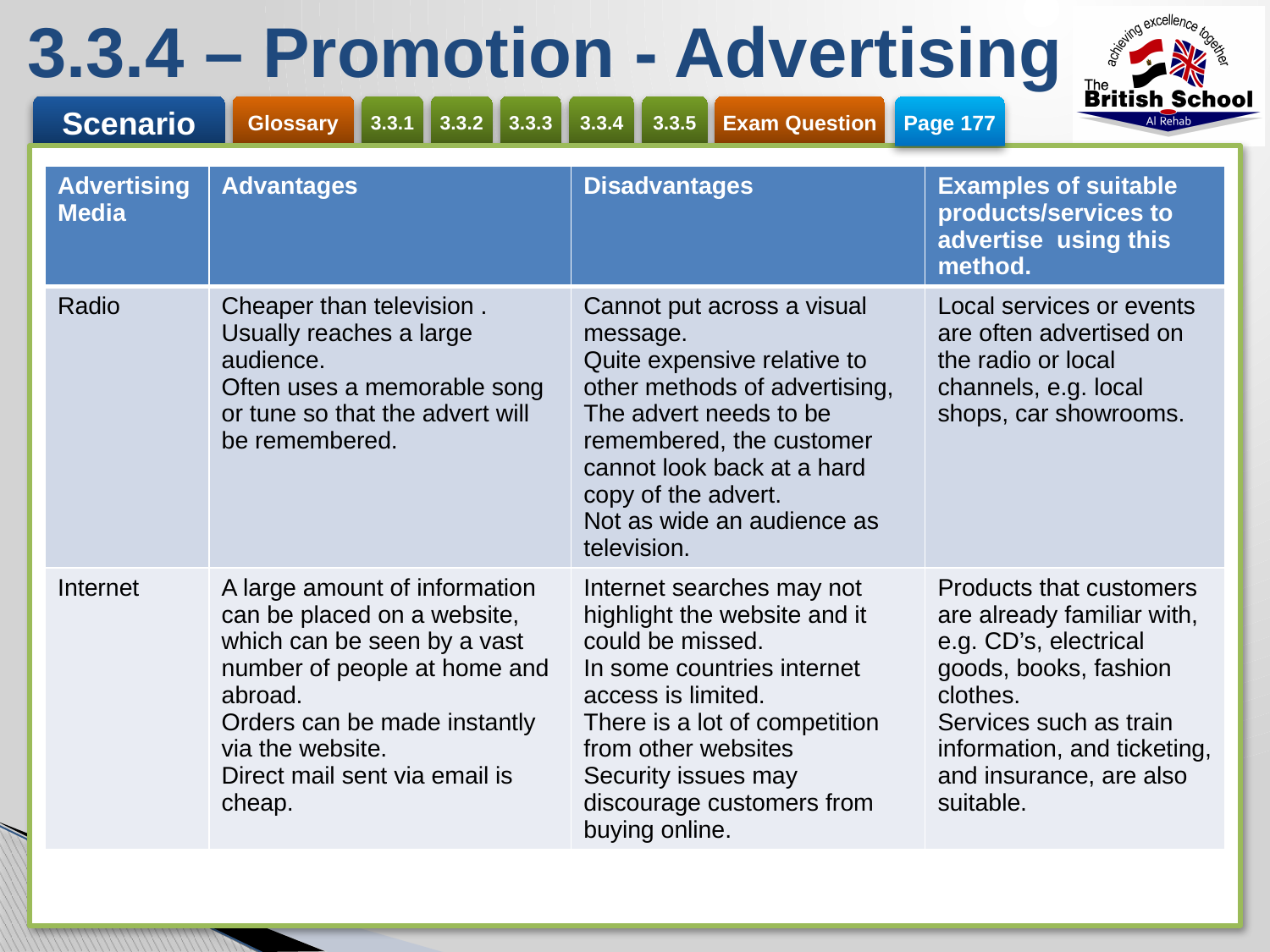

# 3.3.4 – Promotion - Advertising
Page 177
| Advertising Media | Advantages | Disadvantages | Examples of suitable products/services to advertise using this method. |
| --- | --- | --- | --- |
| Radio | Cheaper than television . Usually reaches a large audience. Often uses a memorable song or tune so that the advert will be remembered. | Cannot put across a visual message. Quite expensive relative to other methods of advertising, The advert needs to be remembered, the customer cannot look back at a hard copy of the advert. Not as wide an audience as television. | Local services or events are often advertised on the radio or local channels, e.g. local shops, car showrooms. |
| Internet | A large amount of information can be placed on a website, which can be seen by a vast number of people at home and abroad. Orders can be made instantly via the website. Direct mail sent via email is cheap. | Internet searches may not highlight the website and it could be missed. In some countries internet access is limited. There is a lot of competition from other websites Security issues may discourage customers from buying online. | Products that customers are already familiar with, e.g. CD’s, electrical goods, books, fashion clothes. Services such as train information, and ticketing, and insurance, are also suitable. |